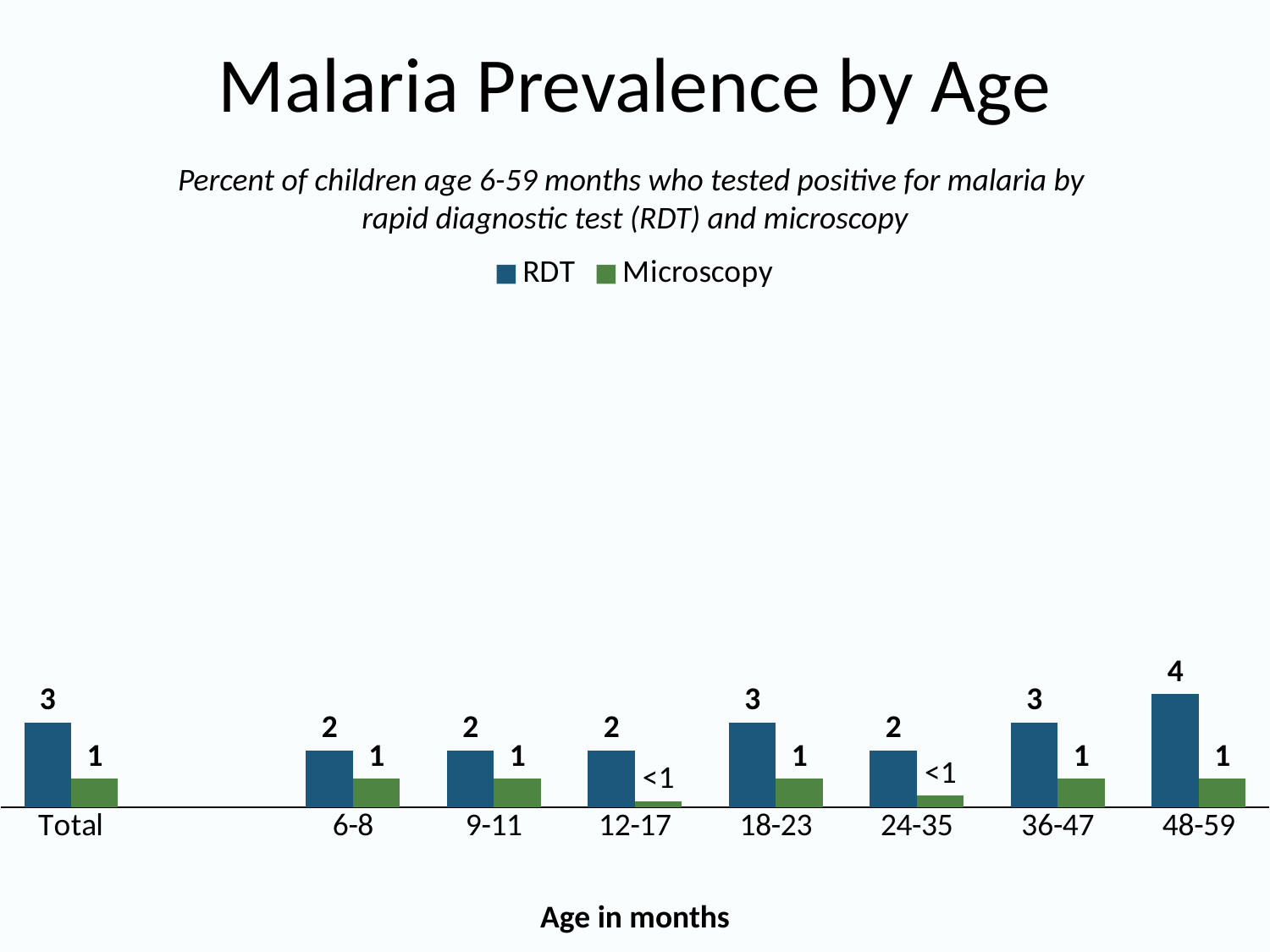

# Malaria Prevalence by Age
Percent of children age 6-59 months who tested positive for malaria by
rapid diagnostic test (RDT) and microscopy

### Chart

| Category | RDT | Microscopy |
|---|---|---|
| Total | 3.0 | 1.0 |
|  | None | None |
| 6-8 | 2.0 | 1.0 |
| 9-11 | 2.0 | 1.0 |
| 12-17 | 2.0 | 0.2 |
| 18-23 | 3.0 | 1.0 |
| 24-35 | 2.0 | 0.4 |
| 36-47 | 3.0 | 1.0 |
| 48-59 | 4.0 | 1.0 |
Age in months